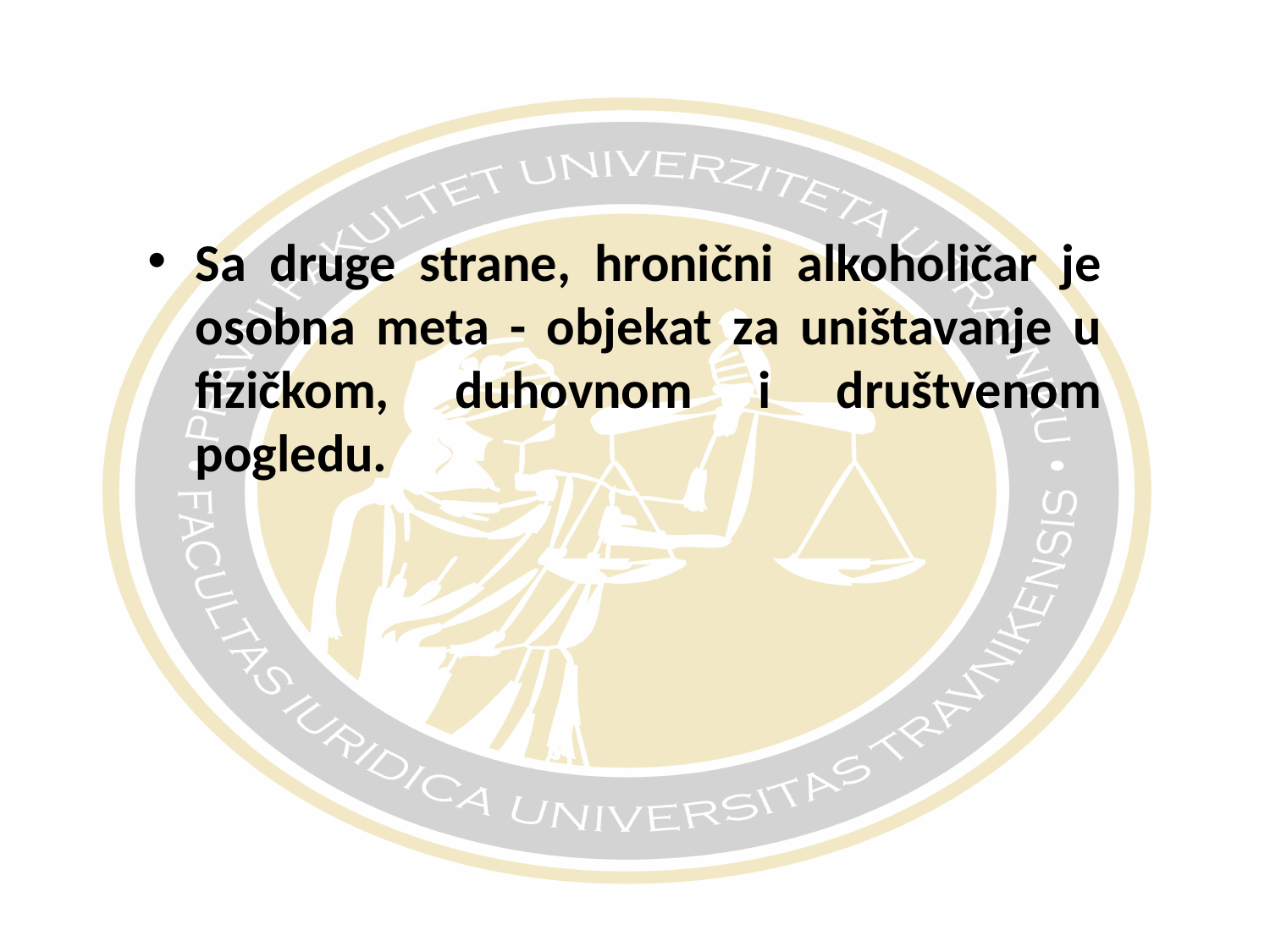

#
Sa druge strane, hronični alkoholičar je osobna meta - objekat za uništavanje u fizičkom, duhovnom i društvenom pogledu.